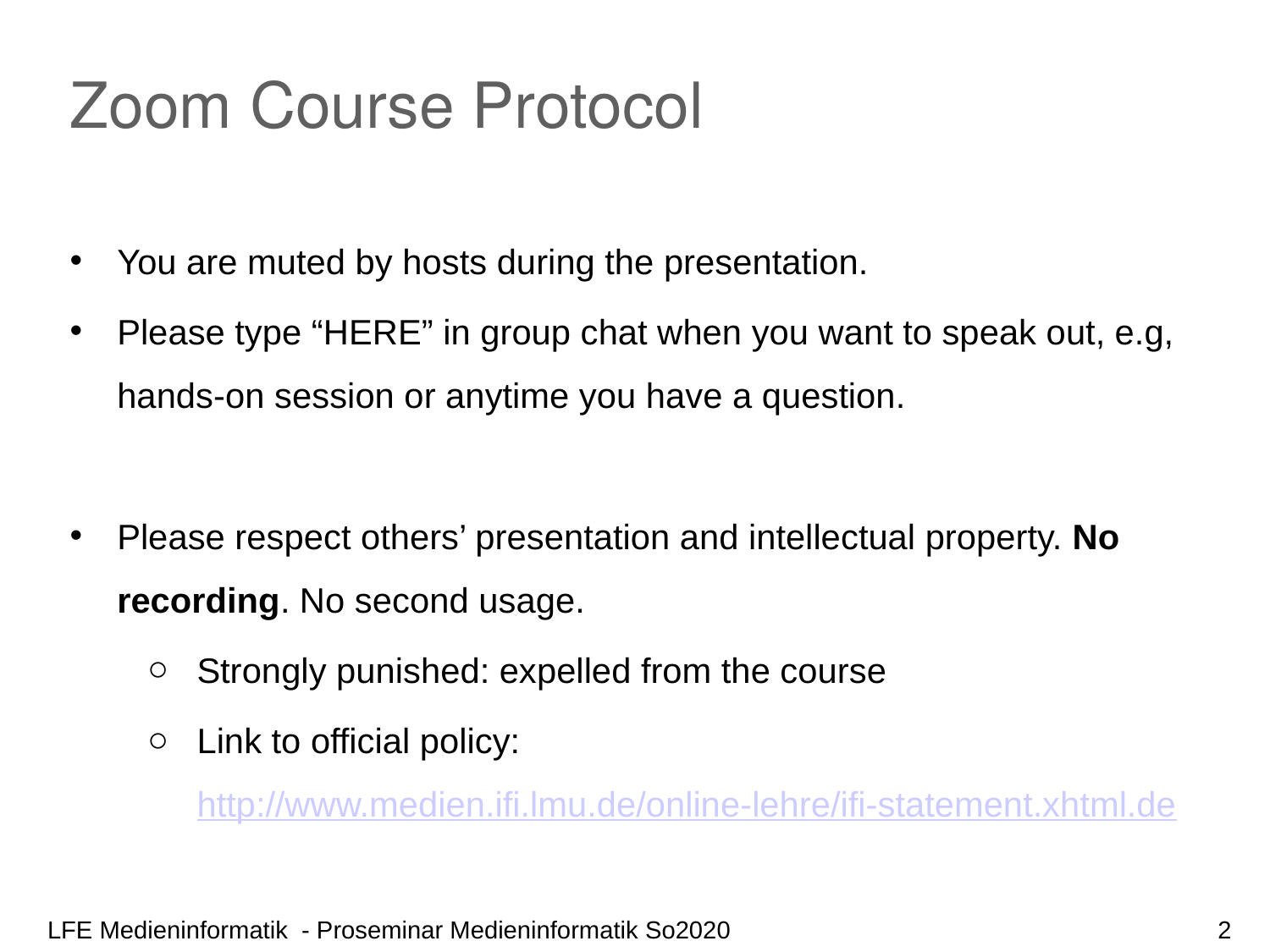

Zoom Course Protocol
You are muted by hosts during the presentation.
Please type “HERE” in group chat when you want to speak out, e.g, hands-on session or anytime you have a question.

Please respect others’ presentation and intellectual property. No recording. No second usage.
Strongly punished: expelled from the course
Link to official policy: http://www.medien.ifi.lmu.de/online-lehre/ifi-statement.xhtml.de
2